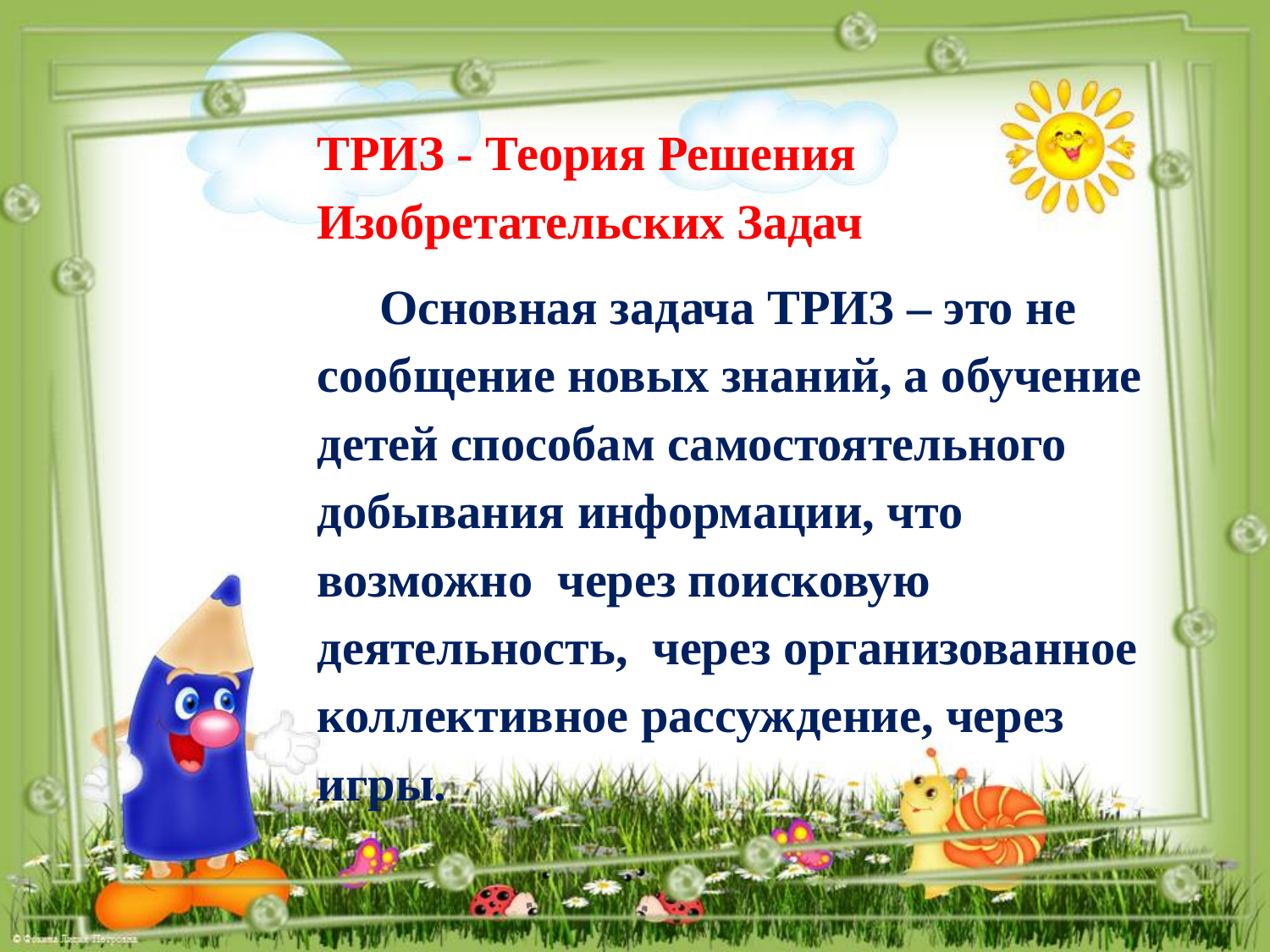

ТРИЗ - Теория Решения Изобретательских Задач
	Основная задача ТРИЗ – это не сообщение новых знаний, а обучение детей способам самостоятельного добывания информации, что возможно  через поисковую деятельность,  через организованное коллективное рассуждение, через игры.